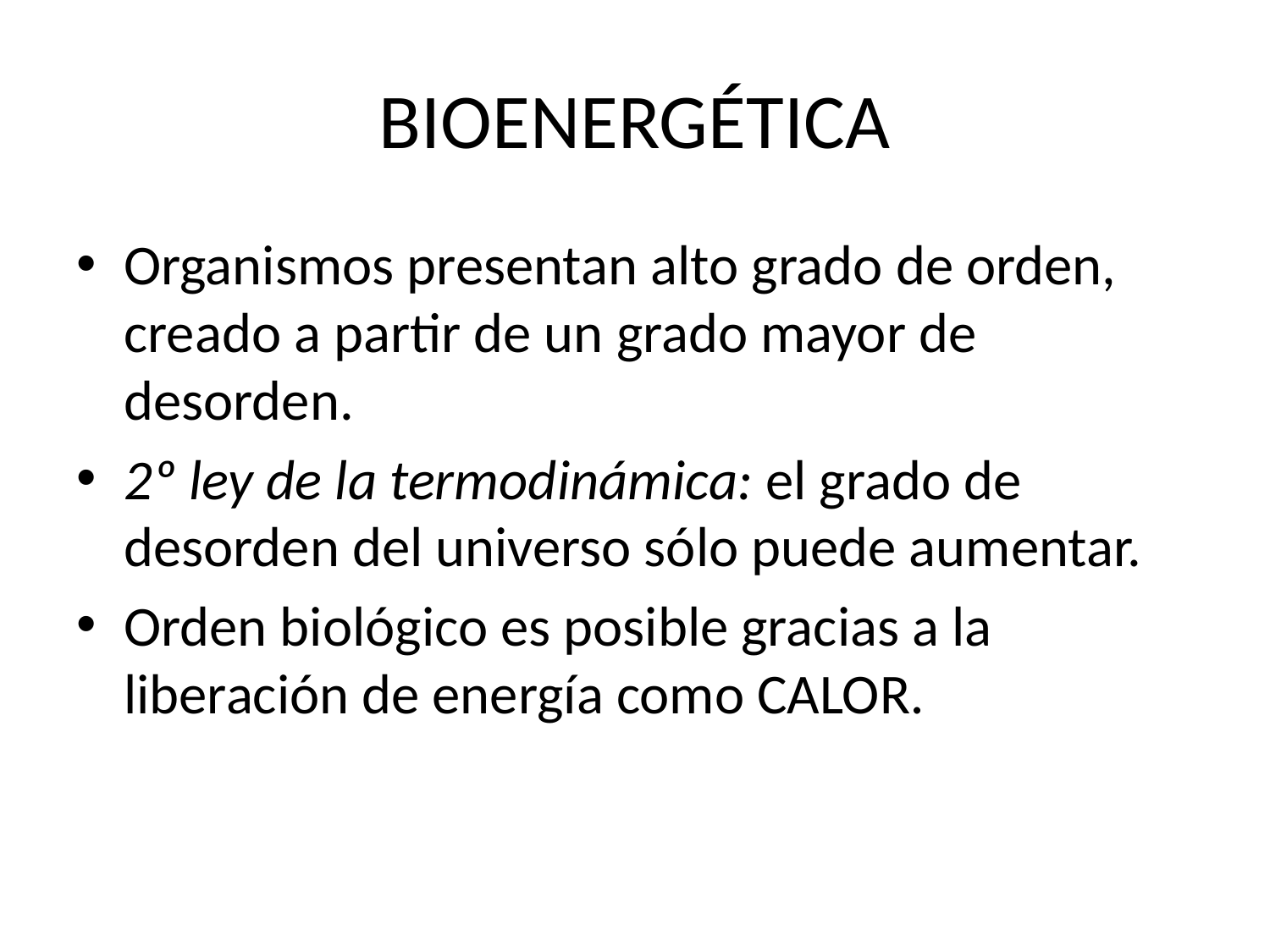

# BIOENERGÉTICA
Organismos presentan alto grado de orden, creado a partir de un grado mayor de desorden.
2º ley de la termodinámica: el grado de desorden del universo sólo puede aumentar.
Orden biológico es posible gracias a la liberación de energía como CALOR.